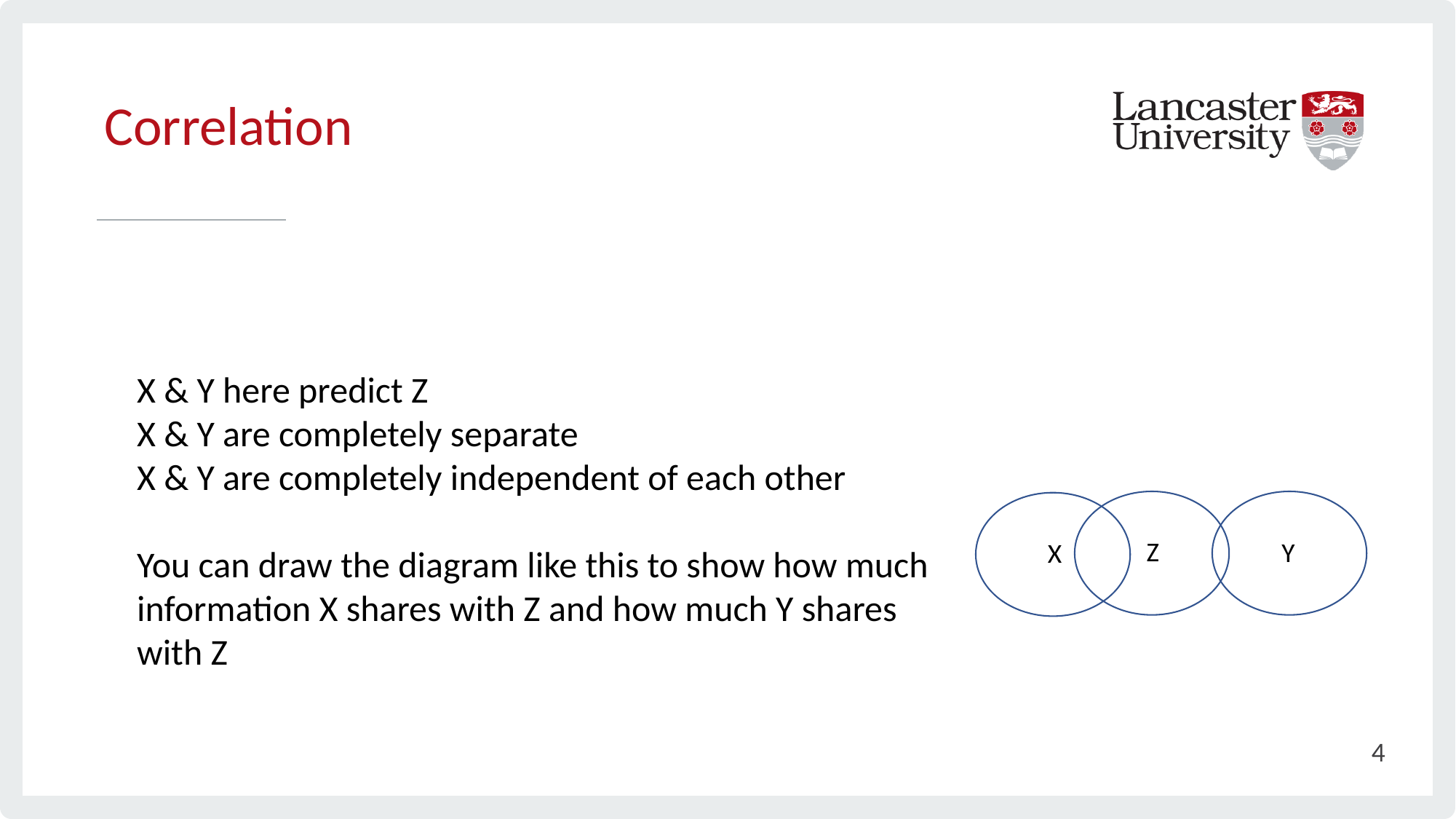

# Correlation

X & Y here predict Z
X & Y are completely separate
X & Y are completely independent of each other

You can draw the diagram like this to show how much information X shares with Z and how much Y shares with Z

Z

Y

X
4